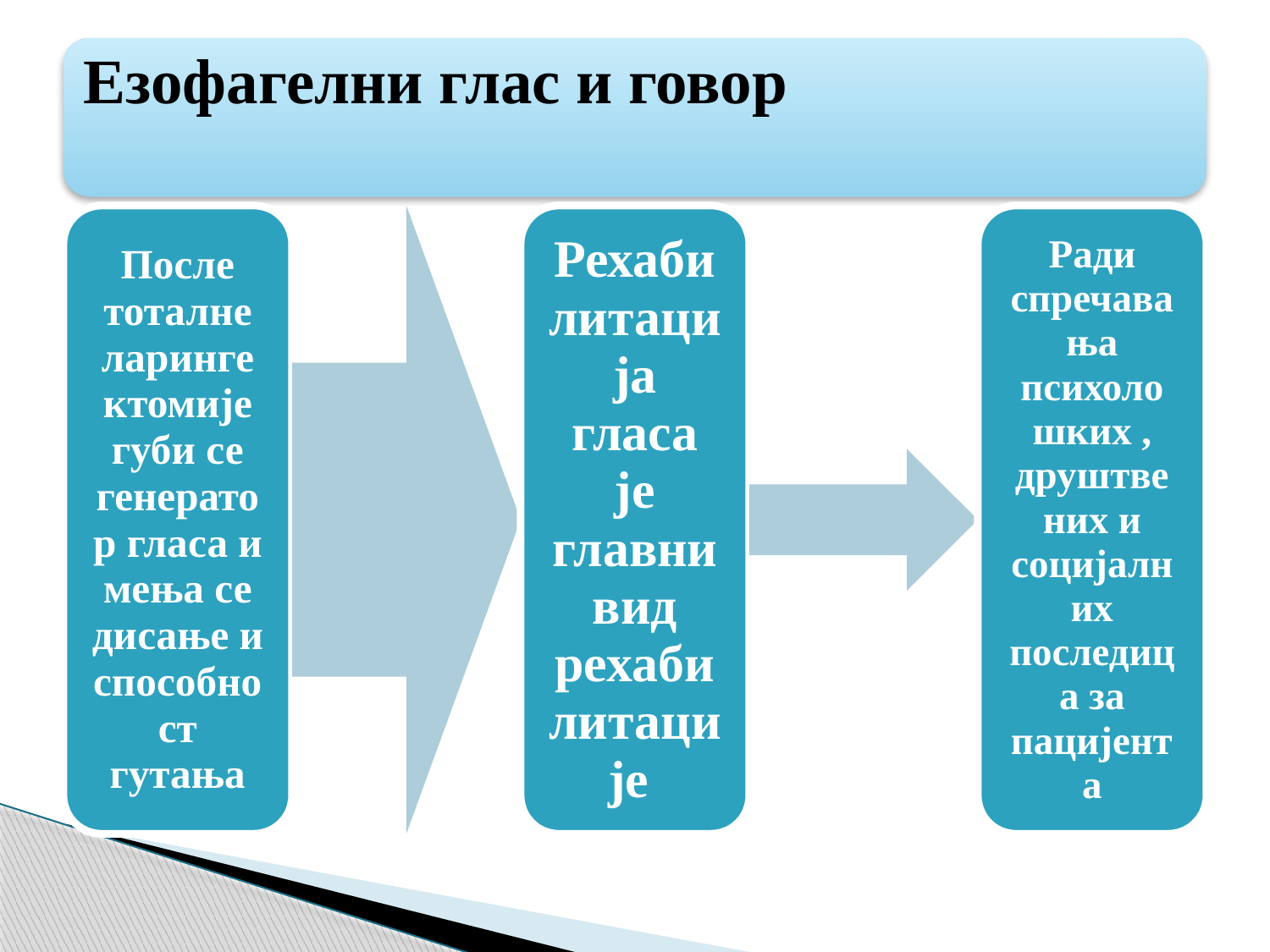

Езофагелни глас и говор
После тоталне ларингектомије губи се генератор гласа и мења се дисање и способност гутања
Рехабилитација гласа је главни вид рехабилитације
Ради спречавања психолошких , друштвених и социјалних последица за пацијента